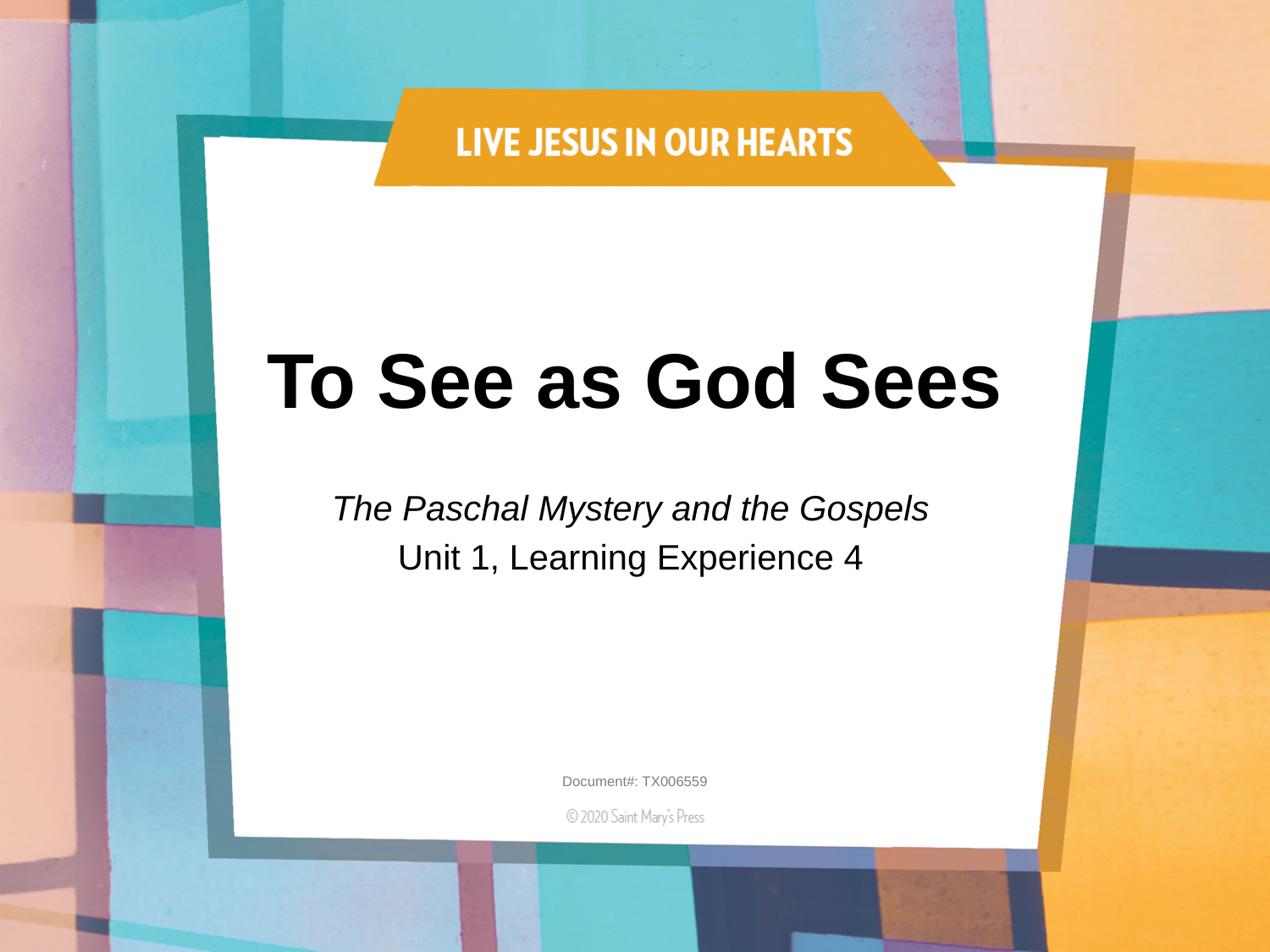

# To See as God Sees
The Paschal Mystery and the Gospels
Unit 1, Learning Experience 4
Document#: TX006559